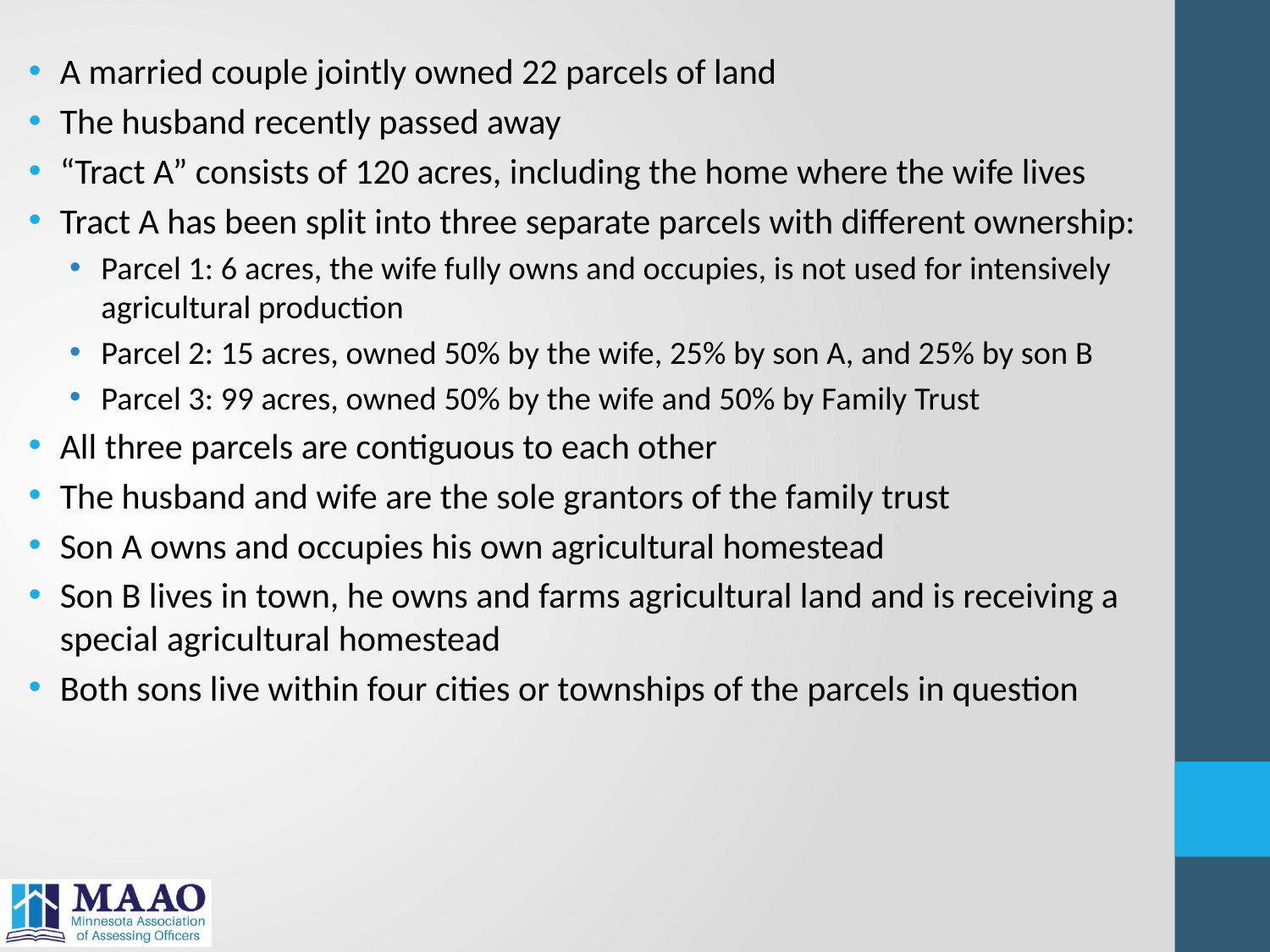

A married couple jointly owned 22 parcels of land
The husband recently passed away
“Tract A” consists of 120 acres, including the home where the wife lives
Tract A has been split into three separate parcels with different ownership:
Parcel 1: 6 acres, the wife fully owns and occupies, is not used for intensively agricultural production
Parcel 2: 15 acres, owned 50% by the wife, 25% by son A, and 25% by son B
Parcel 3: 99 acres, owned 50% by the wife and 50% by Family Trust
All three parcels are contiguous to each other
The husband and wife are the sole grantors of the family trust
Son A owns and occupies his own agricultural homestead
Son B lives in town, he owns and farms agricultural land and is receiving a special agricultural homestead
Both sons live within four cities or townships of the parcels in question